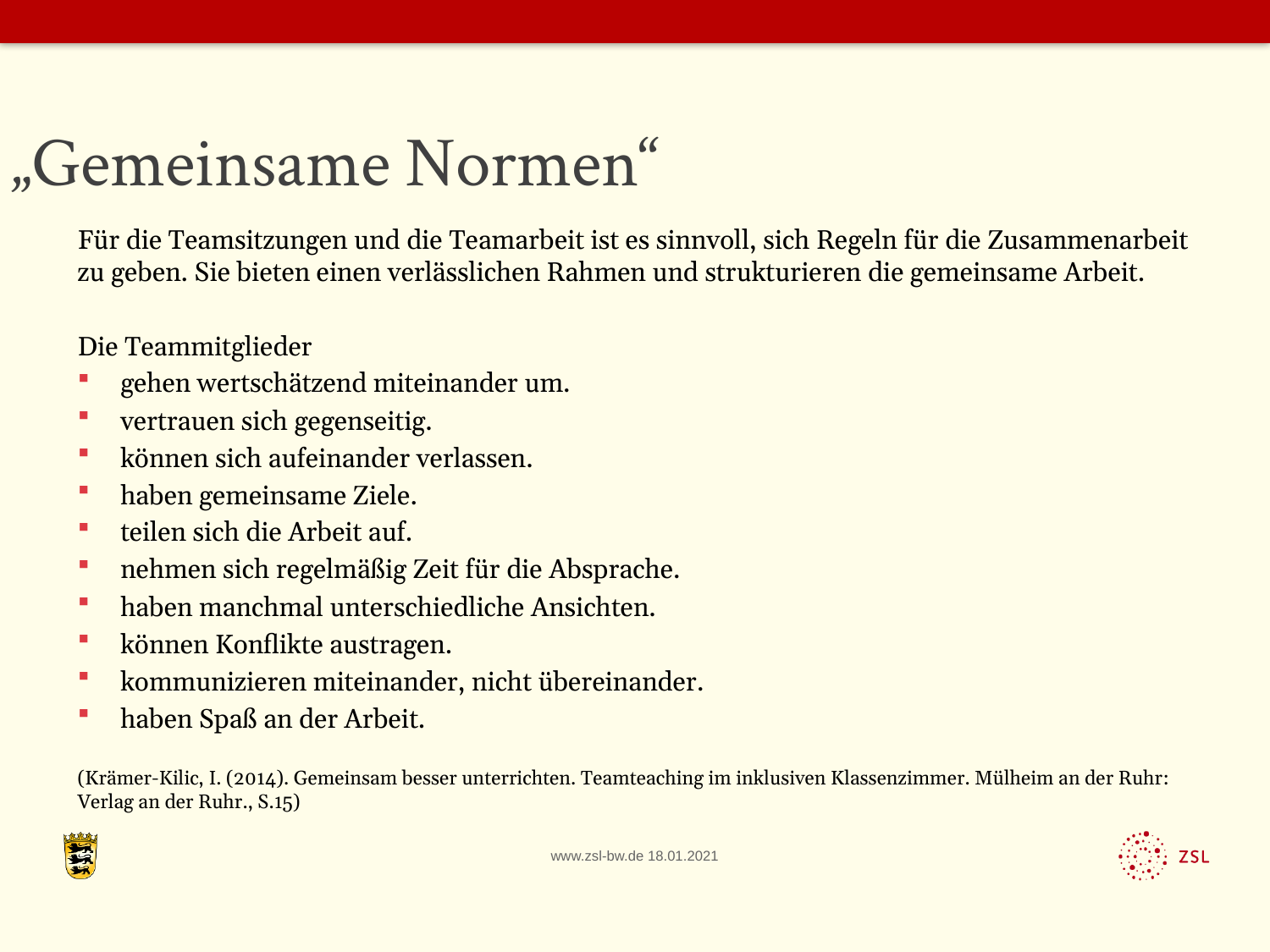

# „Gemeinsame Normen“
Für die Teamsitzungen und die Teamarbeit ist es sinnvoll, sich Regeln für die Zusammenarbeit zu geben. Sie bieten einen verlässlichen Rahmen und strukturieren die gemeinsame Arbeit.

Die Teammitglieder
gehen wertschätzend miteinander um.
vertrauen sich gegenseitig.
können sich aufeinander verlassen.
haben gemeinsame Ziele.
teilen sich die Arbeit auf.
nehmen sich regelmäßig Zeit für die Absprache.
haben manchmal unterschiedliche Ansichten.
können Konflikte austragen.
kommunizieren miteinander, nicht übereinander.
haben Spaß an der Arbeit.

(Krämer-Kilic, I. (2014). Gemeinsam besser unterrichten. Teamteaching im inklusiven Klassenzimmer. Mülheim an der Ruhr: Verlag an der Ruhr., S.15)